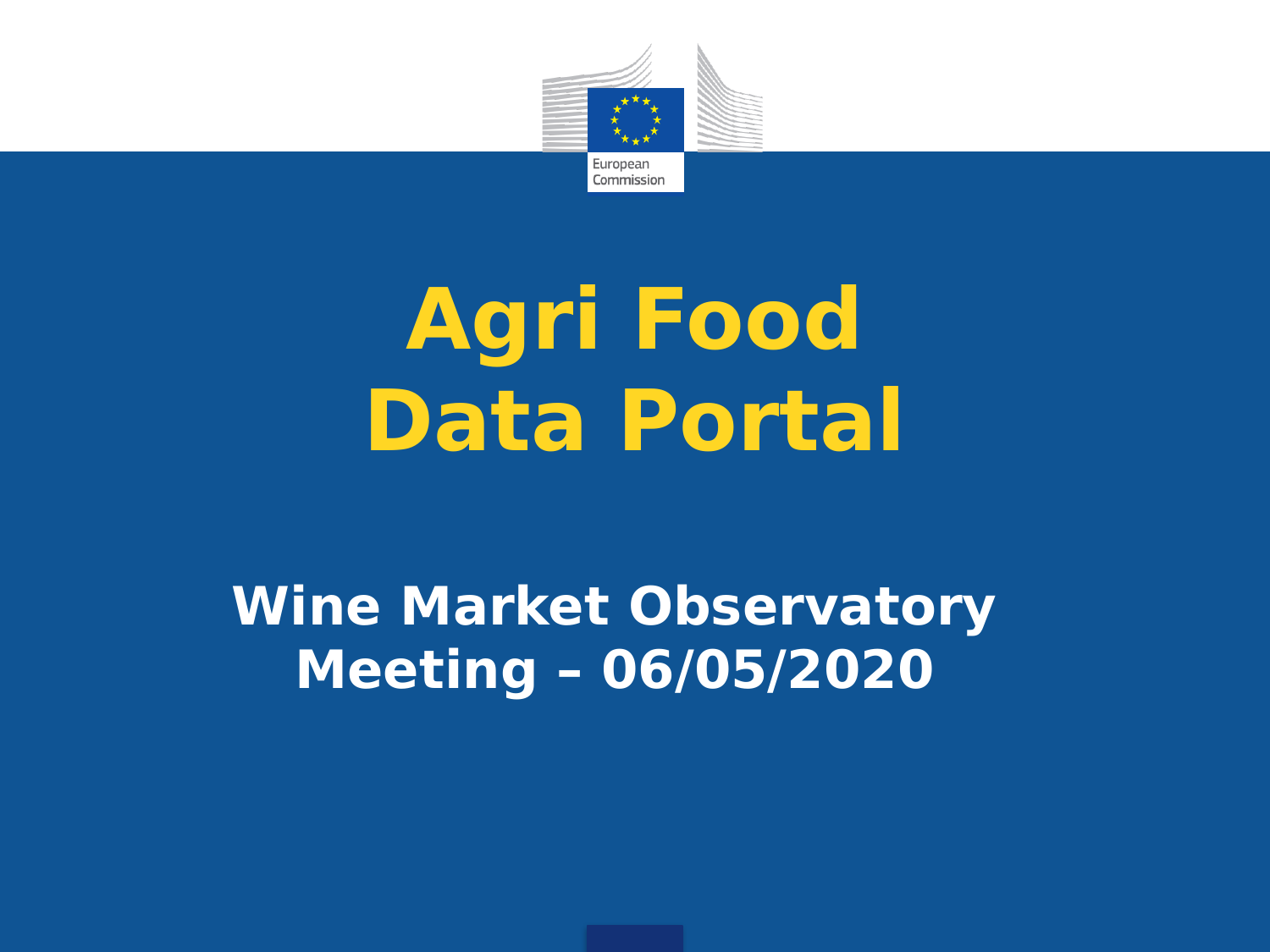

# Agri Food Data Portal
Wine Market Observatory Meeting – 06/05/2020